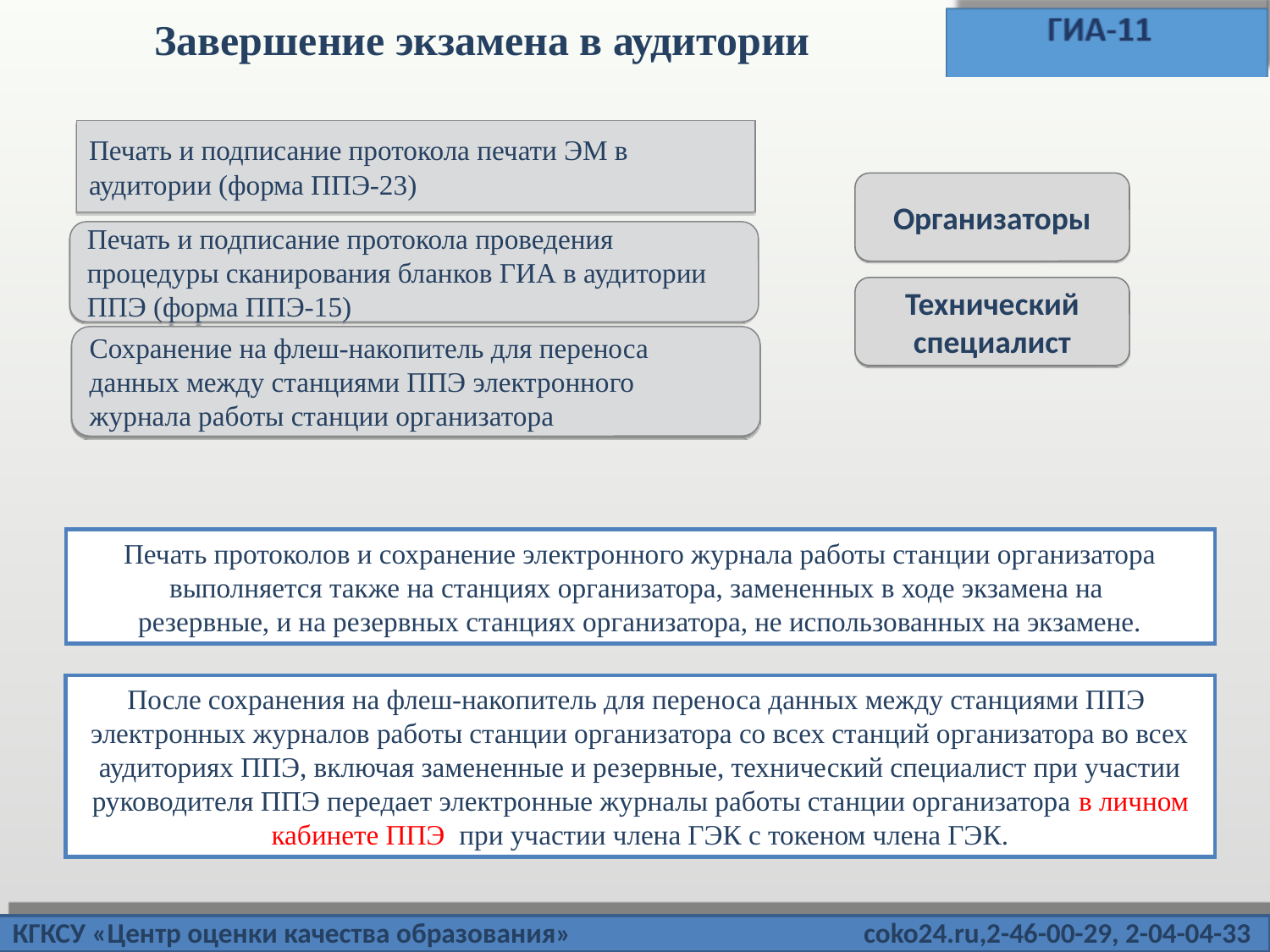

Завершение экзамена в аудитории
Печать и подписание протокола печати ЭМ в аудитории (форма ППЭ-23)
Организаторы
Печать и подписание протокола проведения процедуры сканирования бланков ГИА в аудитории ППЭ (форма ППЭ-15)
Технический специалист
Сохранение на флеш-накопитель для переноса данных между станциями ППЭ электронного журнала работы станции организатора
Печать протоколов и сохранение электронного журнала работы станции организатора выполняется также на станциях организатора, замененных в ходе экзамена на
резервные, и на резервных станциях организатора, не использованных на экзамене.
После сохранения на флеш-накопитель для переноса данных между станциями ППЭ
электронных журналов работы станции организатора со всех станций организатора во всех аудиториях ППЭ, включая замененные и резервные, технический специалист при участии руководителя ППЭ передает электронные журналы работы станции организатора в личном кабинете ППЭ  при участии члена ГЭК с токеном члена ГЭК.